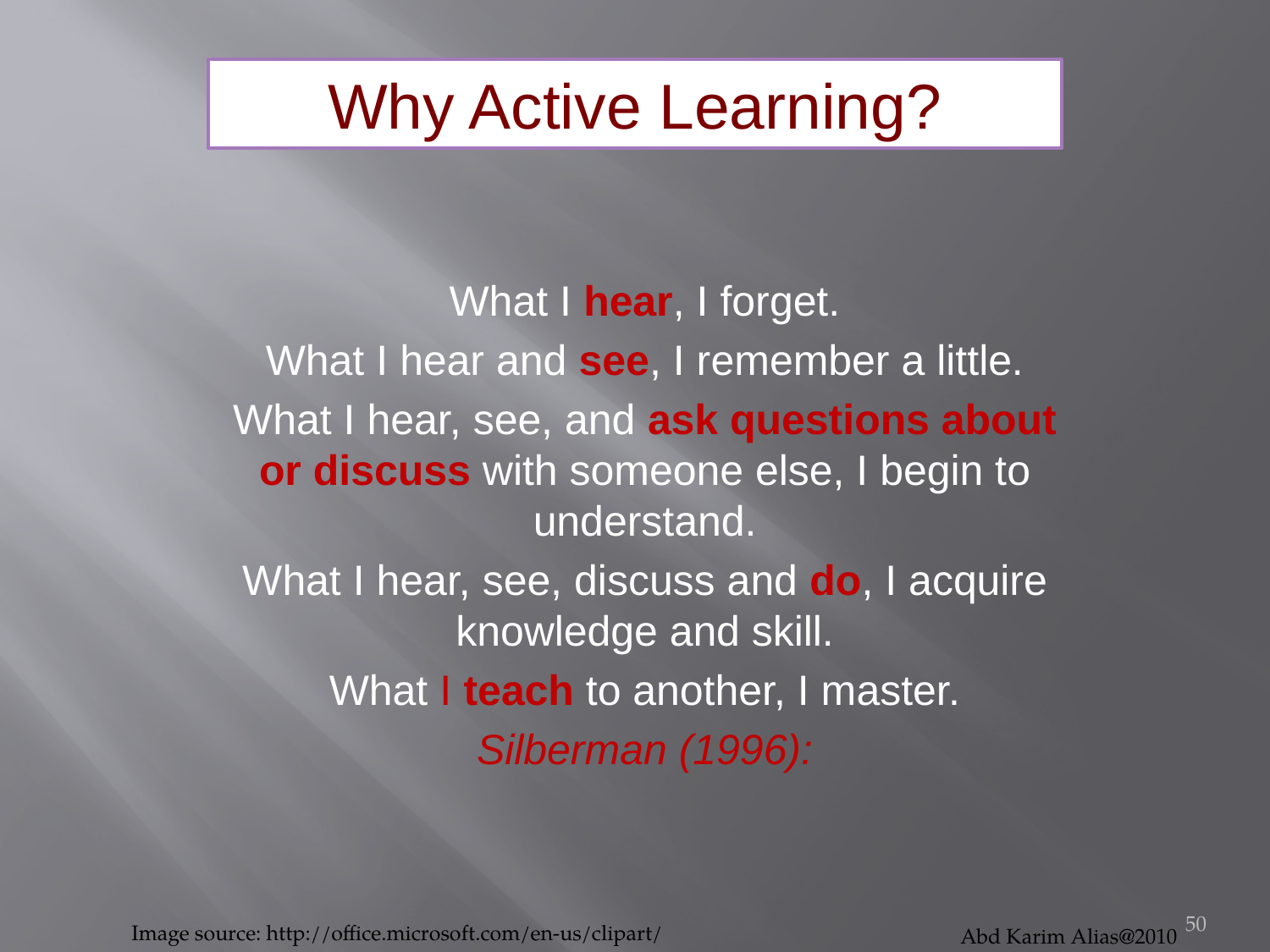

Why Active Learning?
What I hear, I forget.
What I hear and see, I remember a little.
What I hear, see, and ask questions about or discuss with someone else, I begin to understand.
What I hear, see, discuss and do, I acquire knowledge and skill.
What I teach to another, I master.
Silberman (1996):

50
Abd Karim Alias@2010
Image source: http://office.microsoft.com/en-us/clipart/